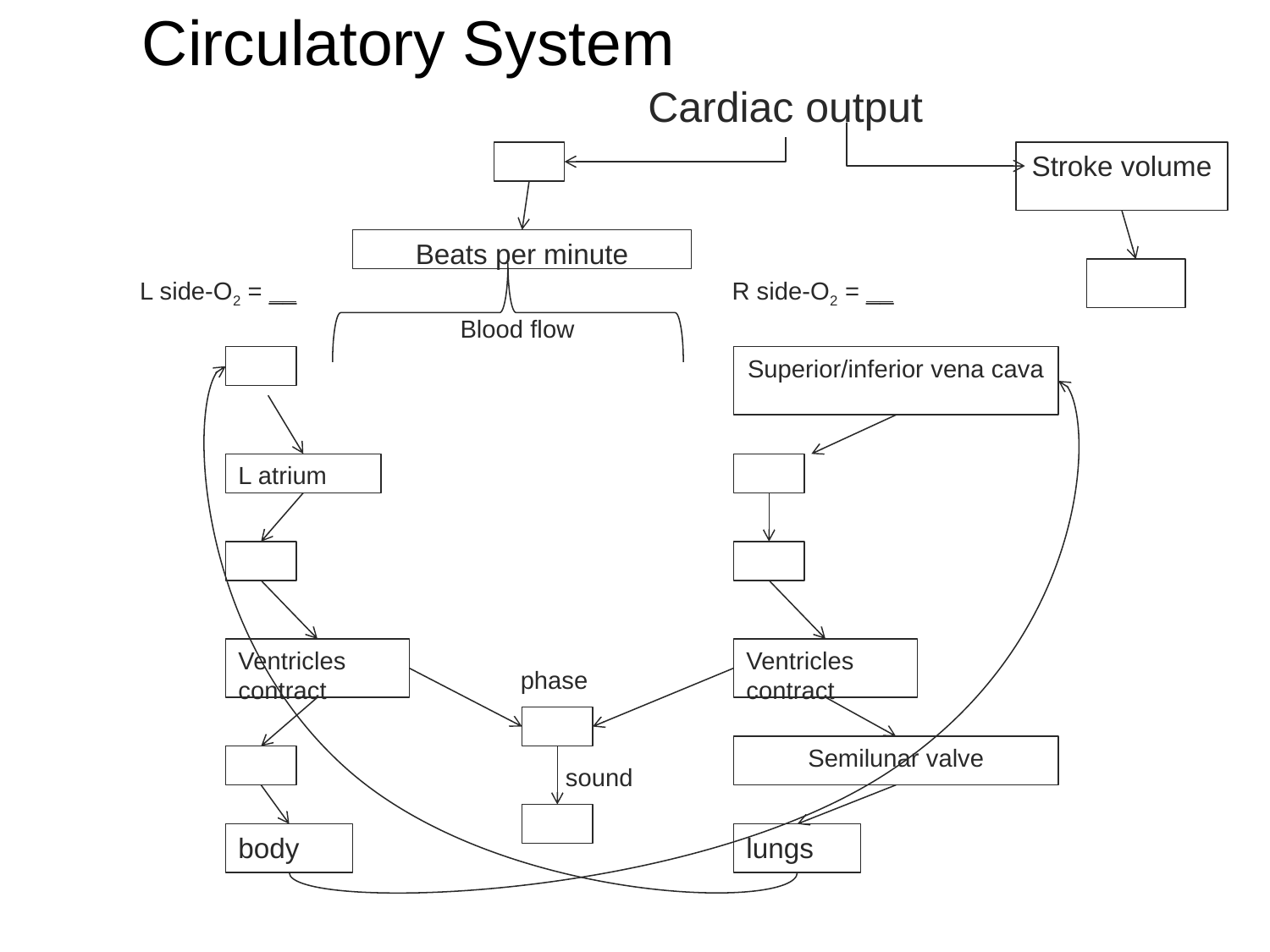

# Circulatory System
Cardiac output

Stroke volume
Beats per minute

L side-O2 = __
R side-O2 = __
Blood flow

Superior/inferior vena cava
L atrium

Ventricles contract
Ventricles contract
phase

Semilunar valve

sound

body
lungs